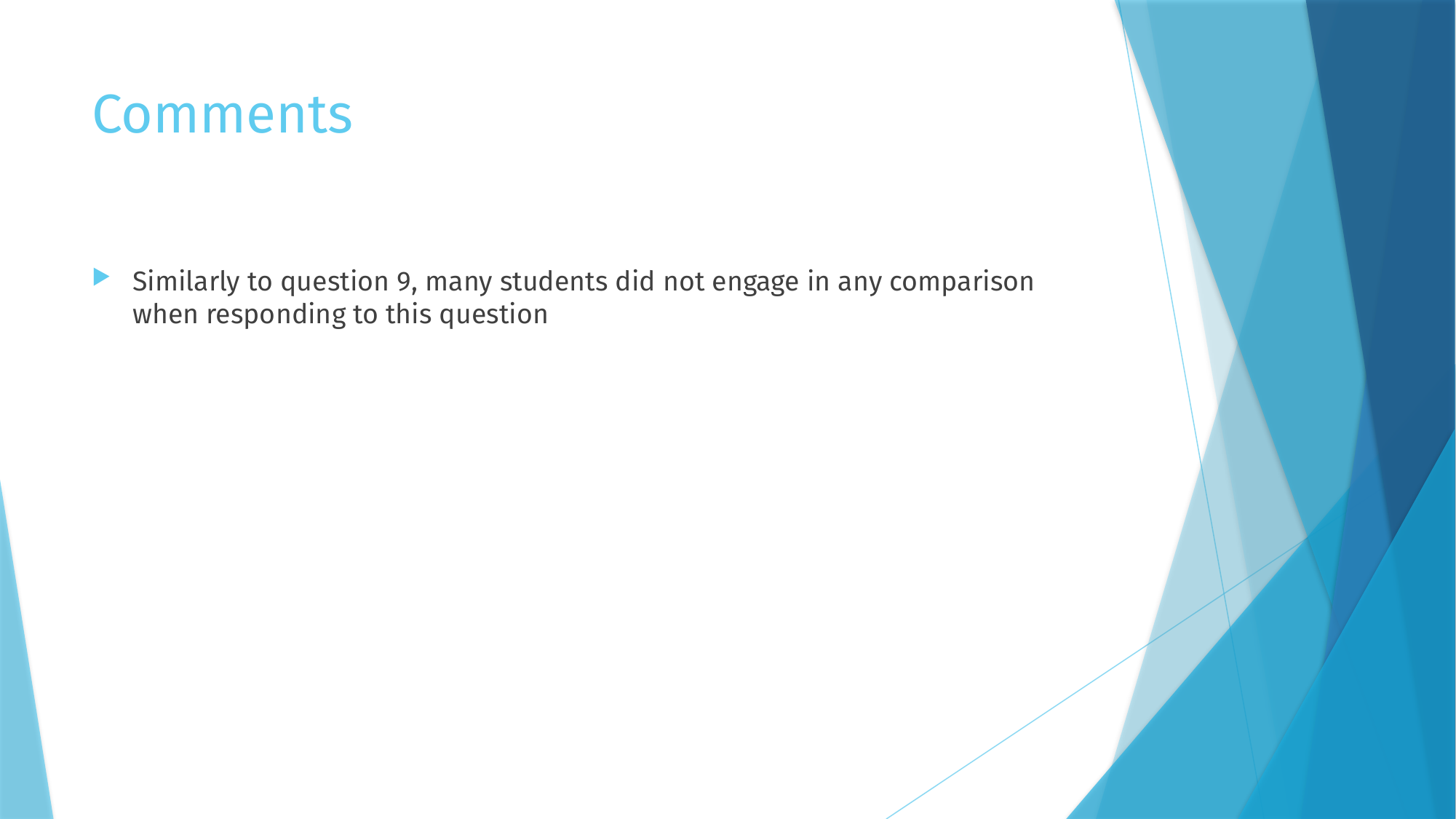

# Comments
Similarly to question 9, many students did not engage in any comparison when responding to this question